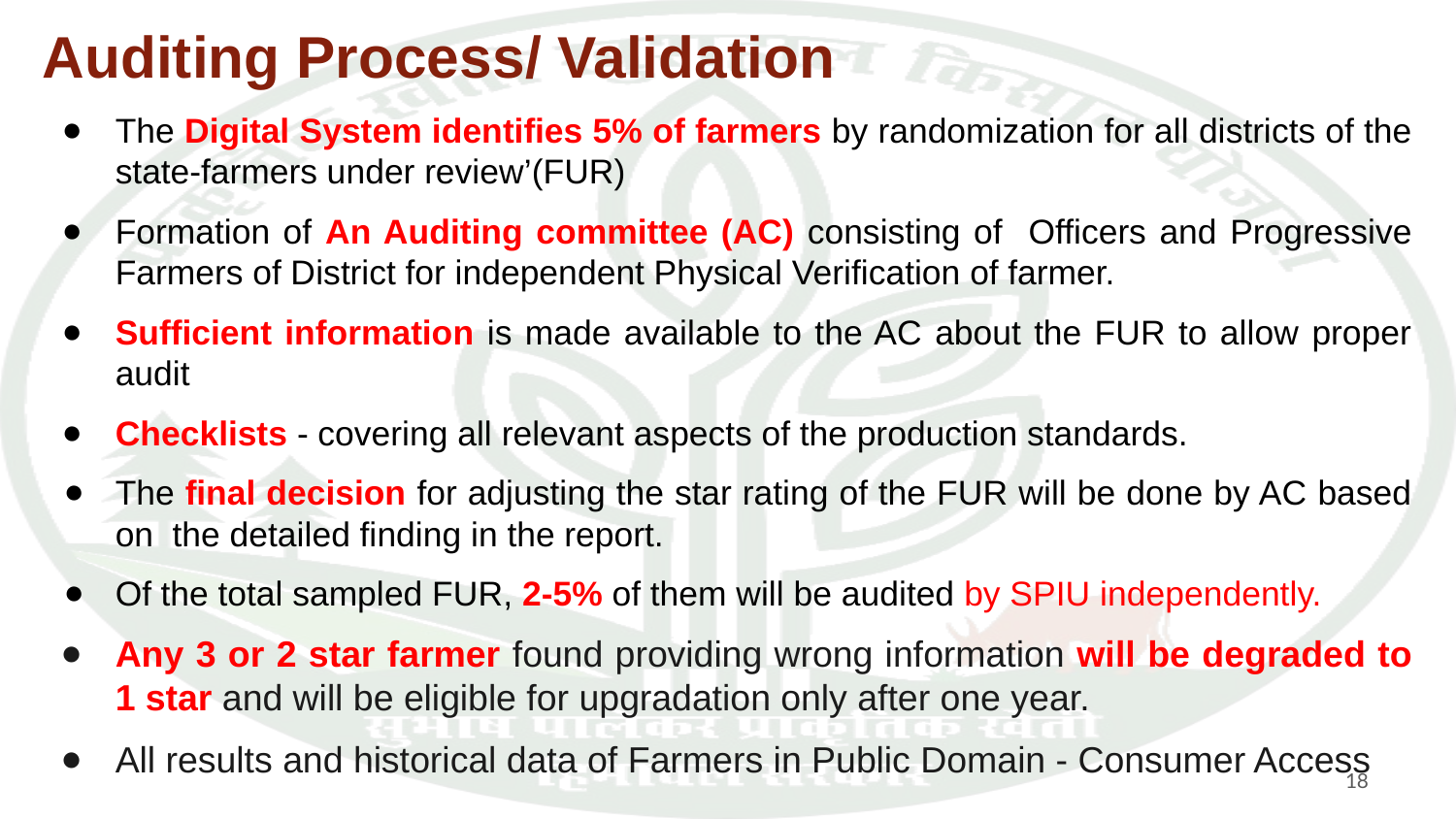

# Auditing Process/ Validation
The Digital System identifies 5% of farmers by randomization for all districts of the state-farmers under review’(FUR)
Formation of An Auditing committee (AC) consisting of  Officers and Progressive Farmers of District for independent Physical Verification of farmer.
Sufficient information is made available to the AC about the FUR to allow proper audit
Checklists - covering all relevant aspects of the production standards.
The final decision for adjusting the star rating of the FUR will be done by AC based on  the detailed finding in the report.
Of the total sampled FUR, 2-5% of them will be audited by SPIU independently.
Any 3 or 2 star farmer found providing wrong information will be degraded to 1 star and will be eligible for upgradation only after one year.
All results and historical data of Farmers in Public Domain - Consumer Access
18